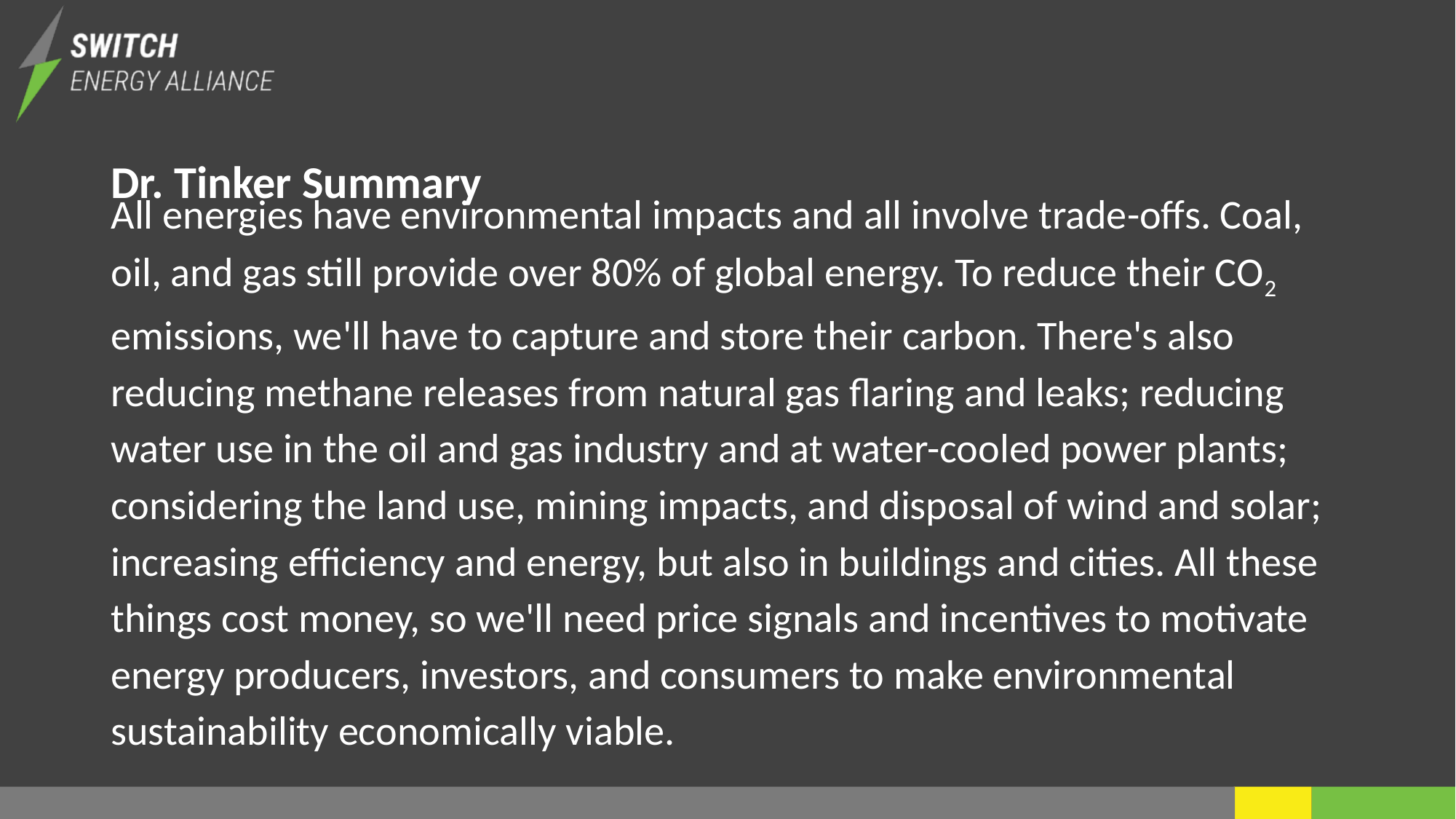

# Dr. Tinker Summary

All energies have environmental impacts and all involve trade-offs. Coal, oil, and gas still provide over 80% of global energy. To reduce their CO2 emissions, we'll have to capture and store their carbon. There's also reducing methane releases from natural gas flaring and leaks; reducing water use in the oil and gas industry and at water-cooled power plants; considering the land use, mining impacts, and disposal of wind and solar; increasing efficiency and energy, but also in buildings and cities. All these things cost money, so we'll need price signals and incentives to motivate energy producers, investors, and consumers to make environmental sustainability economically viable.